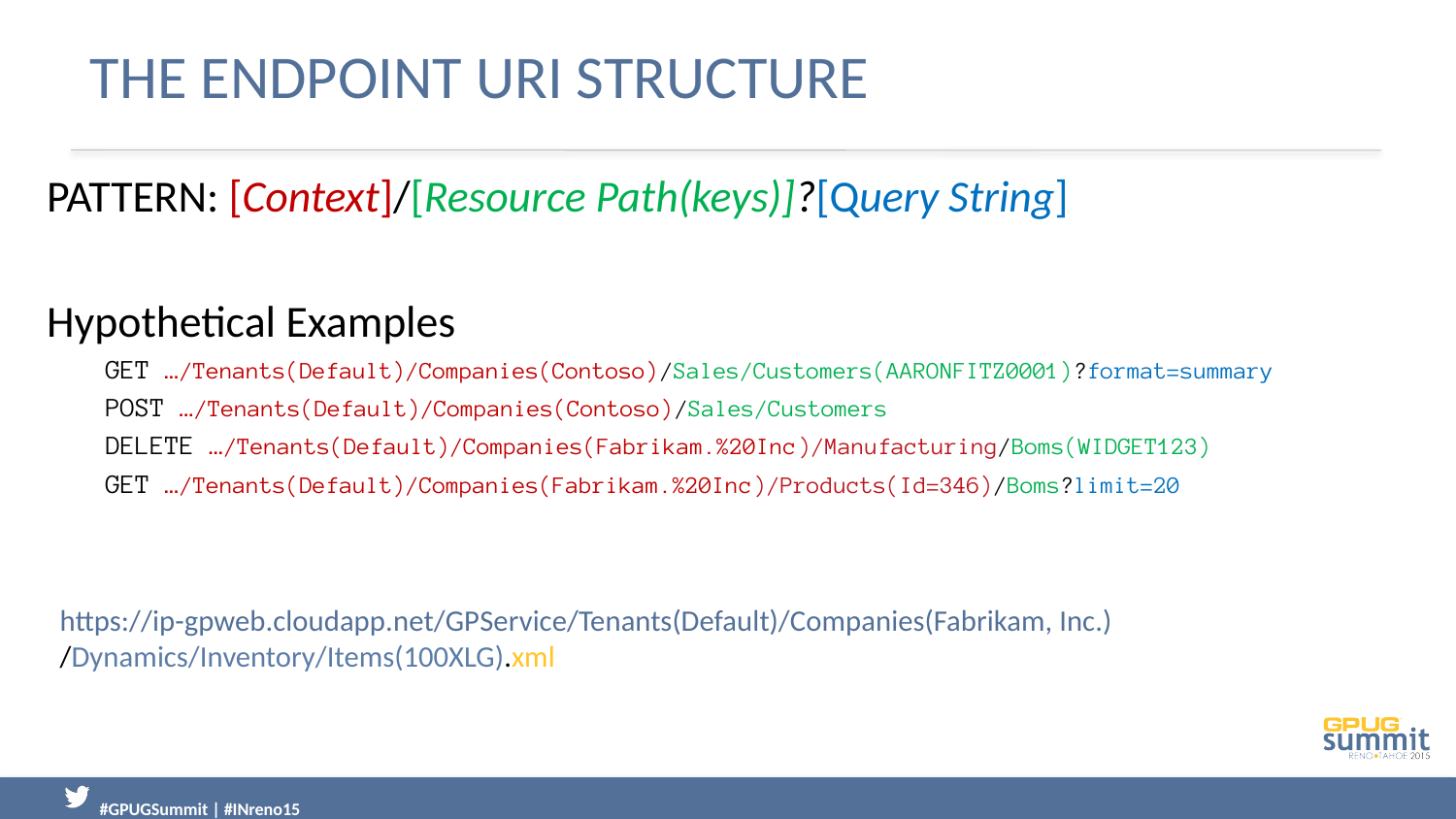

# The Endpoint URI Structure
PATTERN: [Context]/[Resource Path(keys)]?[Query String]

Hypothetical Examples
    GET …/Tenants(Default)/Companies(Contoso)/Sales/Customers(AARONFITZ0001)?format=summary
    POST …/Tenants(Default)/Companies(Contoso)/Sales/Customers
    DELETE …/Tenants(Default)/Companies(Fabrikam.%20Inc)/Manufacturing/Boms(WIDGET123)
    GET …/Tenants(Default)/Companies(Fabrikam.%20Inc)/Products(Id=346)/Boms?limit=20
https://ip-gpweb.cloudapp.net/GPService/Tenants(Default)/Companies(Fabrikam, Inc.)
/Dynamics/Inventory/Items(100XLG).xml